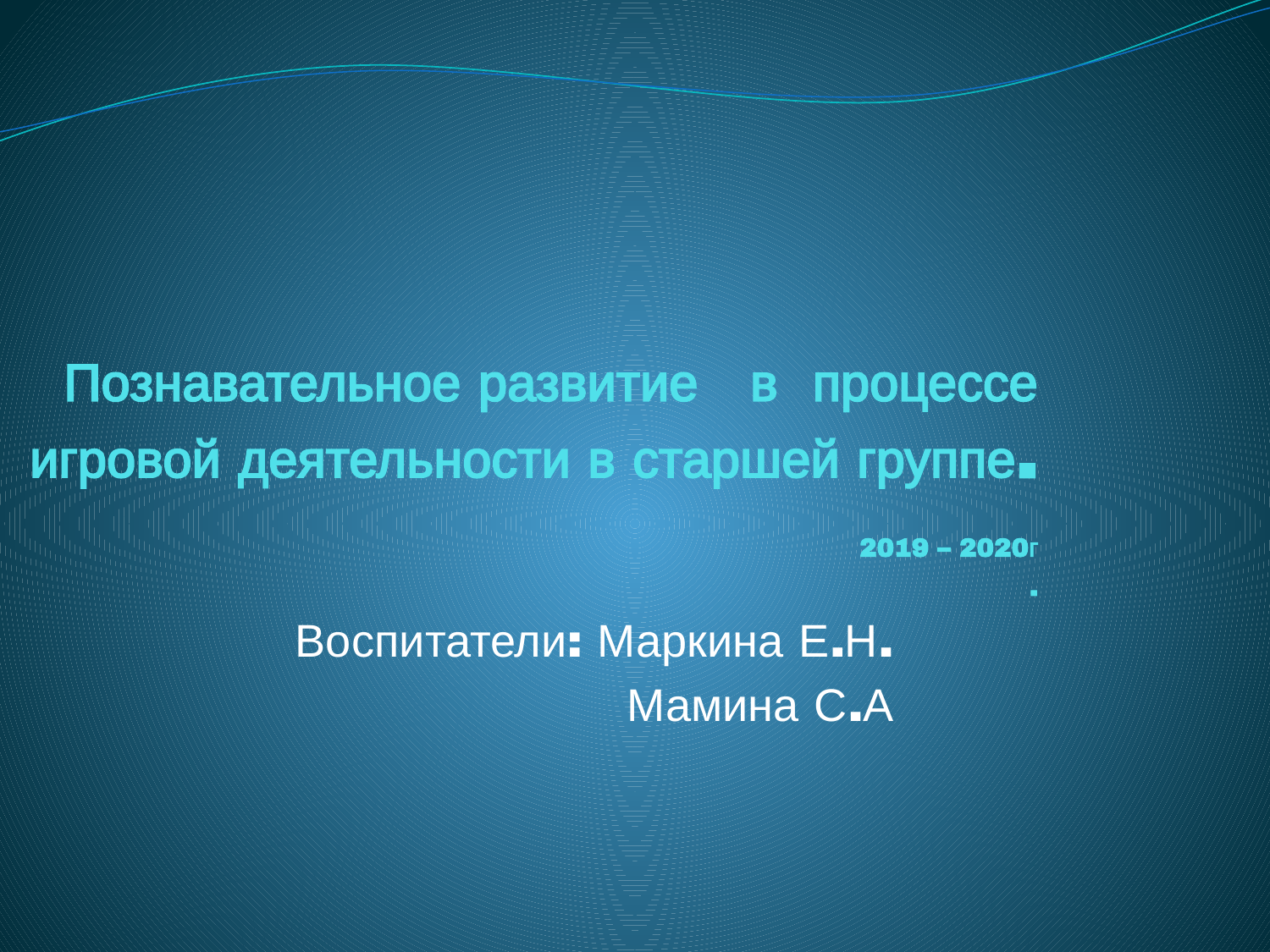

# Познавательное развитие   в  процессе игровой деятельности в старшей группе. 2019 – 2020г .
Воспитатели: Маркина Е.Н.
     Мамина С.А